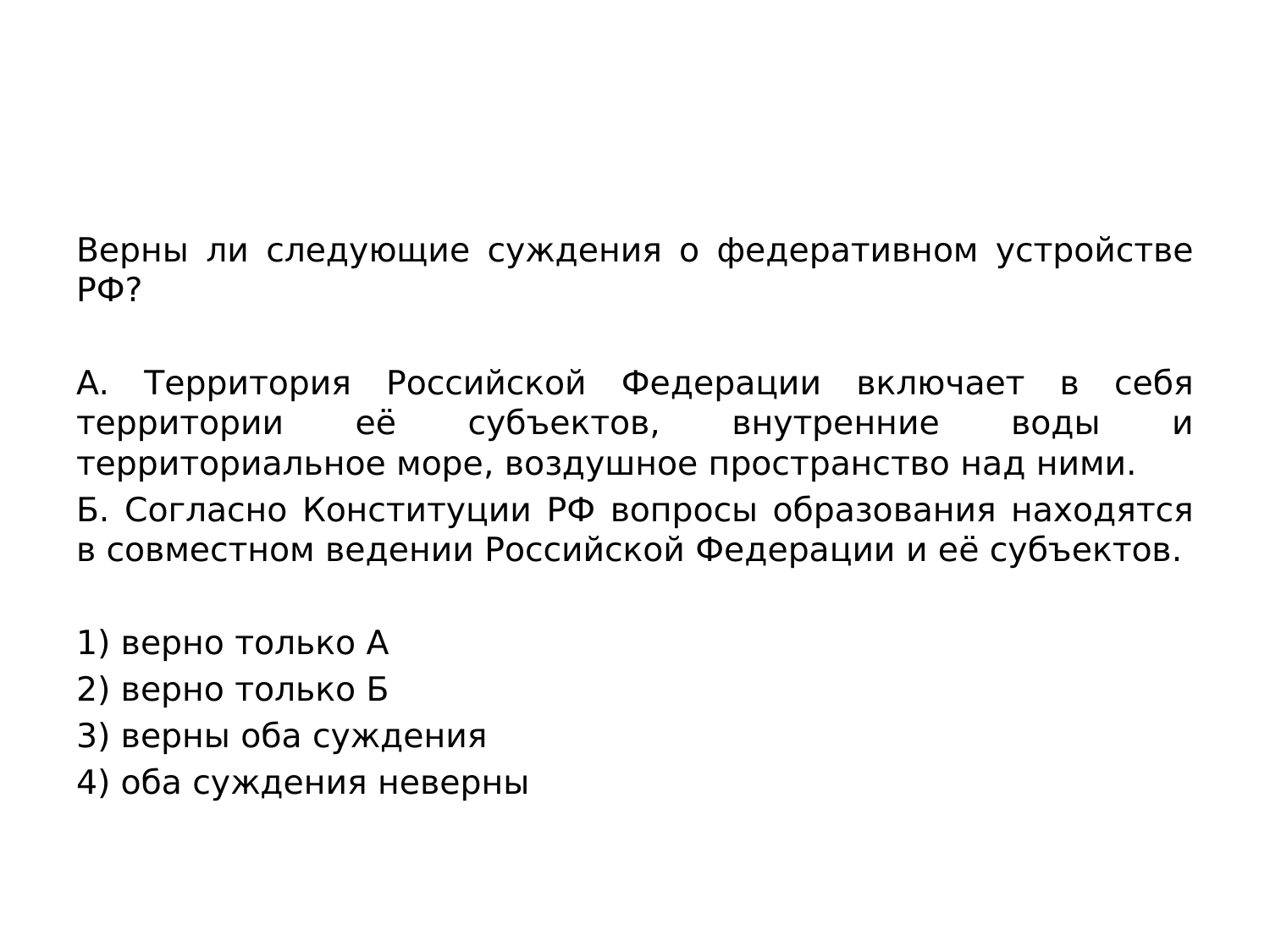

#
Верны ли следующие суждения о федеративном устройстве РФ?

А. Территория Российской Федерации включает в себя территории её субъектов, внутренние воды и территориальное море, воздушное пространство над ними.
Б. Согласно Конституции РФ вопросы образования находятся в совместном ведении Российской Федерации и её субъектов.

1) верно только А
2) верно только Б
3) верны оба суждения
4) оба суждения неверны